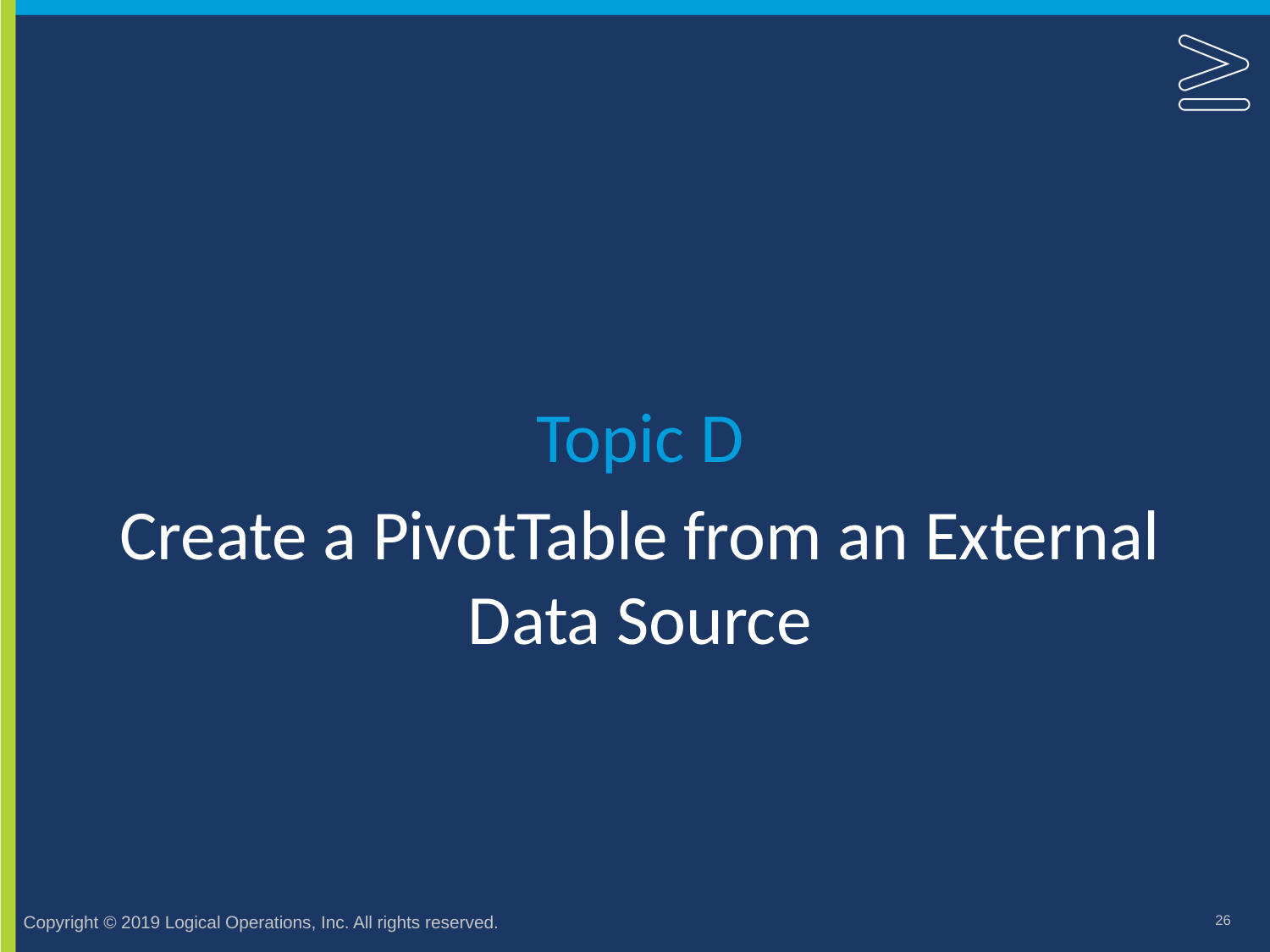

Topic D
# Create a PivotTable from an External Data Source
26